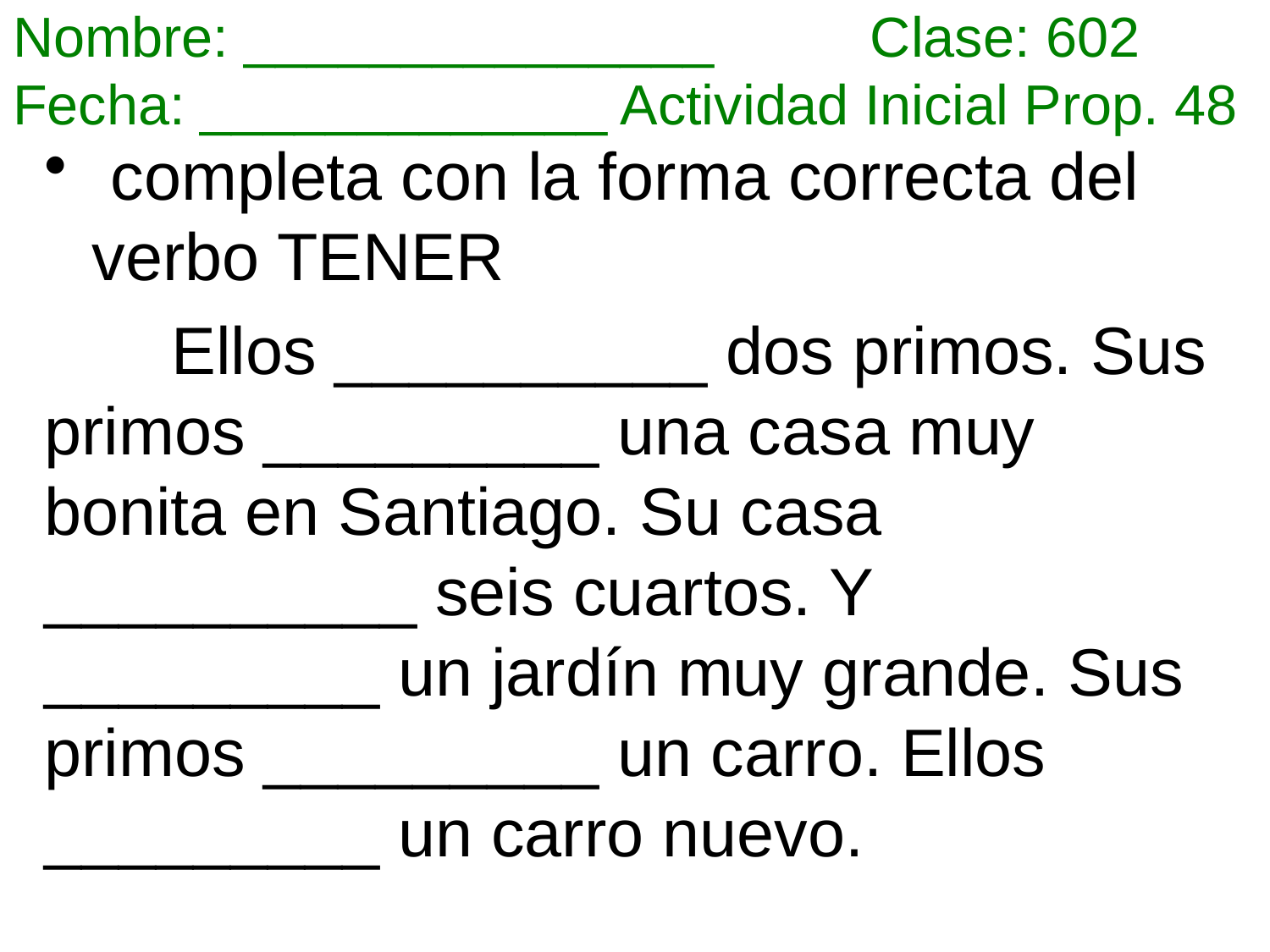

# Nombre: _______________          Clase: 602 Fecha: _____________ Actividad Inicial Prop. 48
 completa con la forma correcta del verbo TENER
	Ellos __________ dos primos. Sus primos _________ una casa muy bonita en Santiago. Su casa __________ seis cuartos. Y _________ un jardín muy grande. Sus primos _________ un carro. Ellos _________ un carro nuevo.